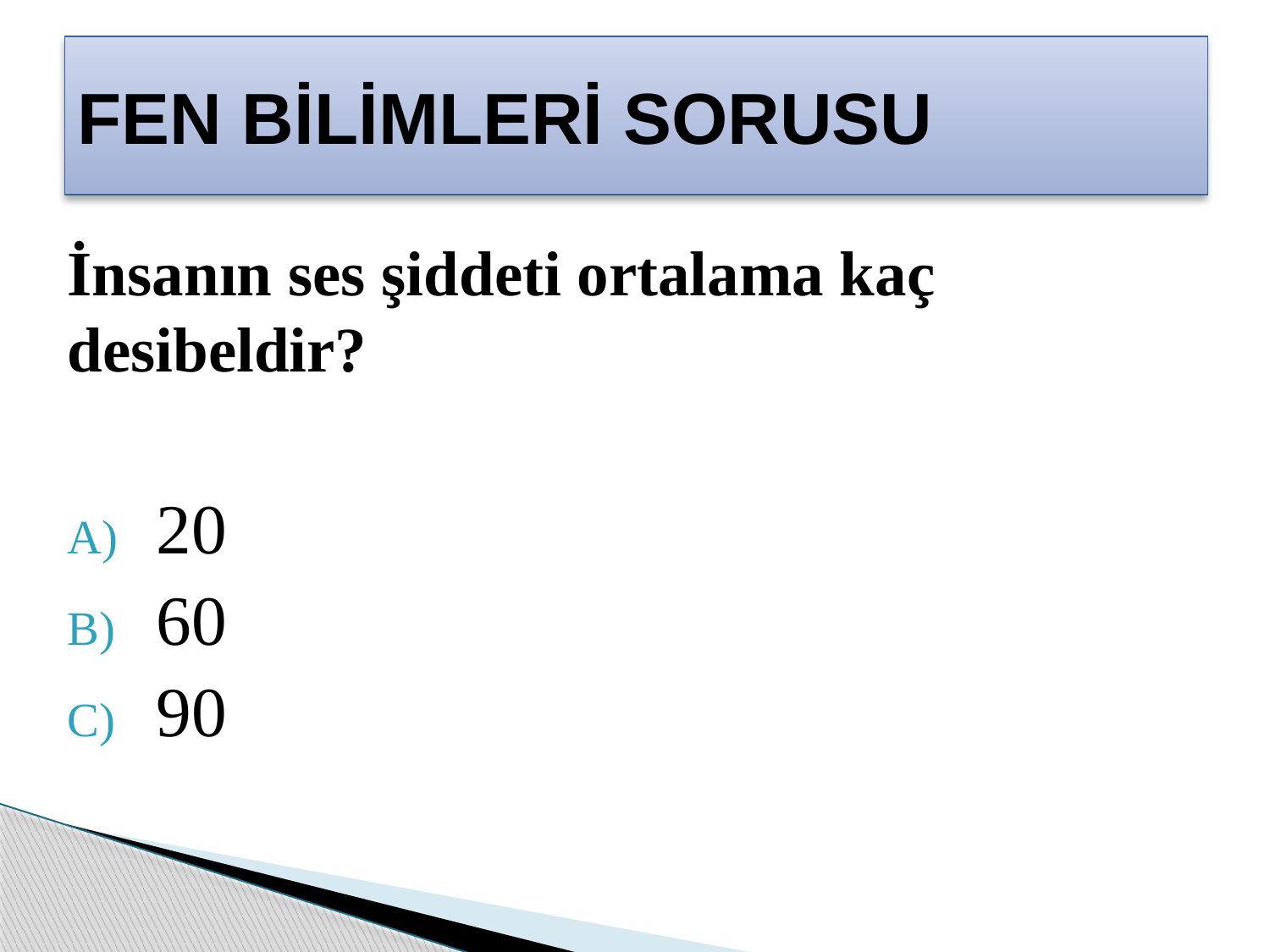

# FEN BİLİMLERİ SORUSU
İnsanın ses şiddeti ortalama kaç desibeldir?

 20
 60
 90